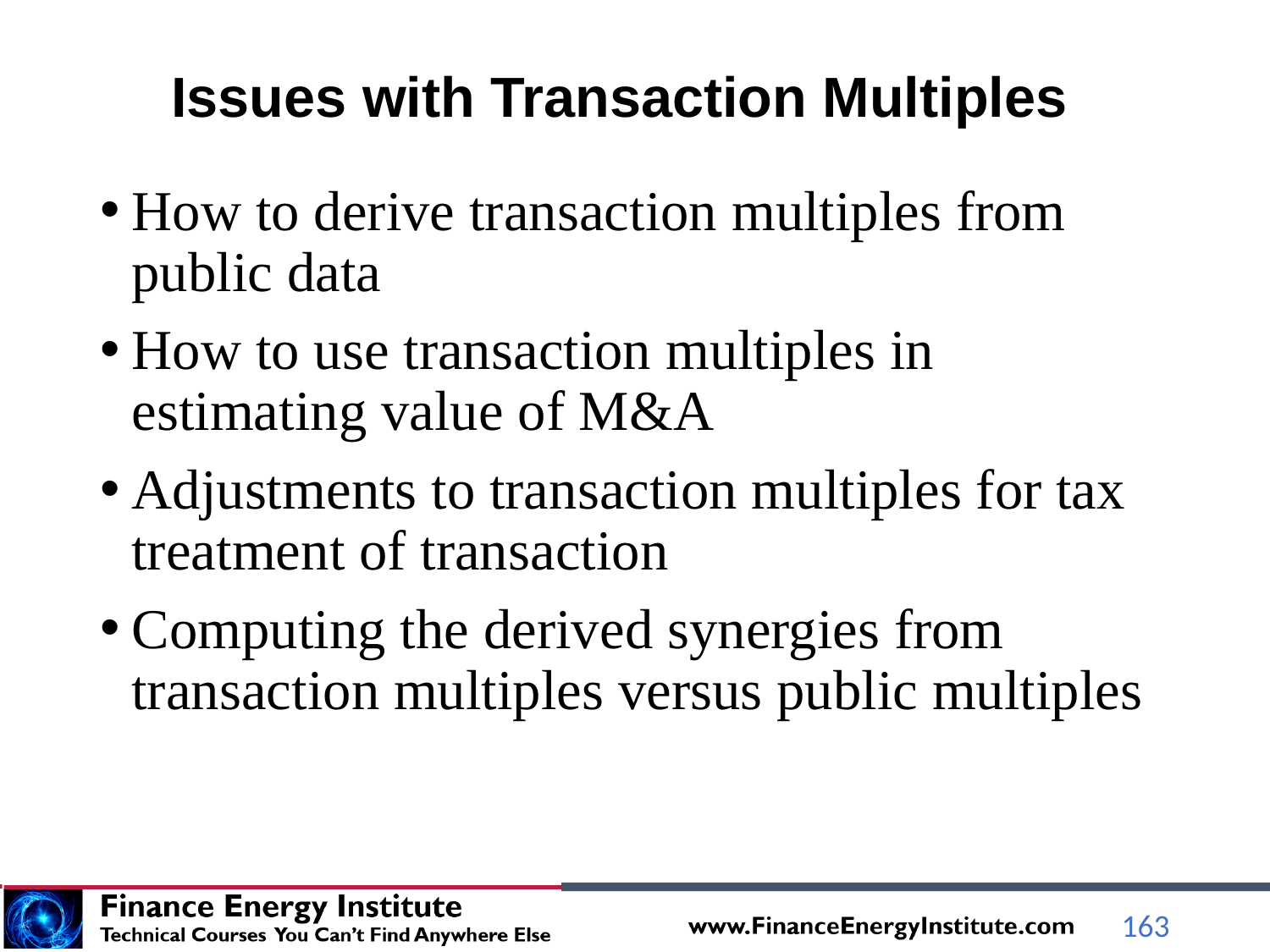

# Issues with Transaction Multiples
How to derive transaction multiples from public data
How to use transaction multiples in estimating value of M&A
Adjustments to transaction multiples for tax treatment of transaction
Computing the derived synergies from transaction multiples versus public multiples

163